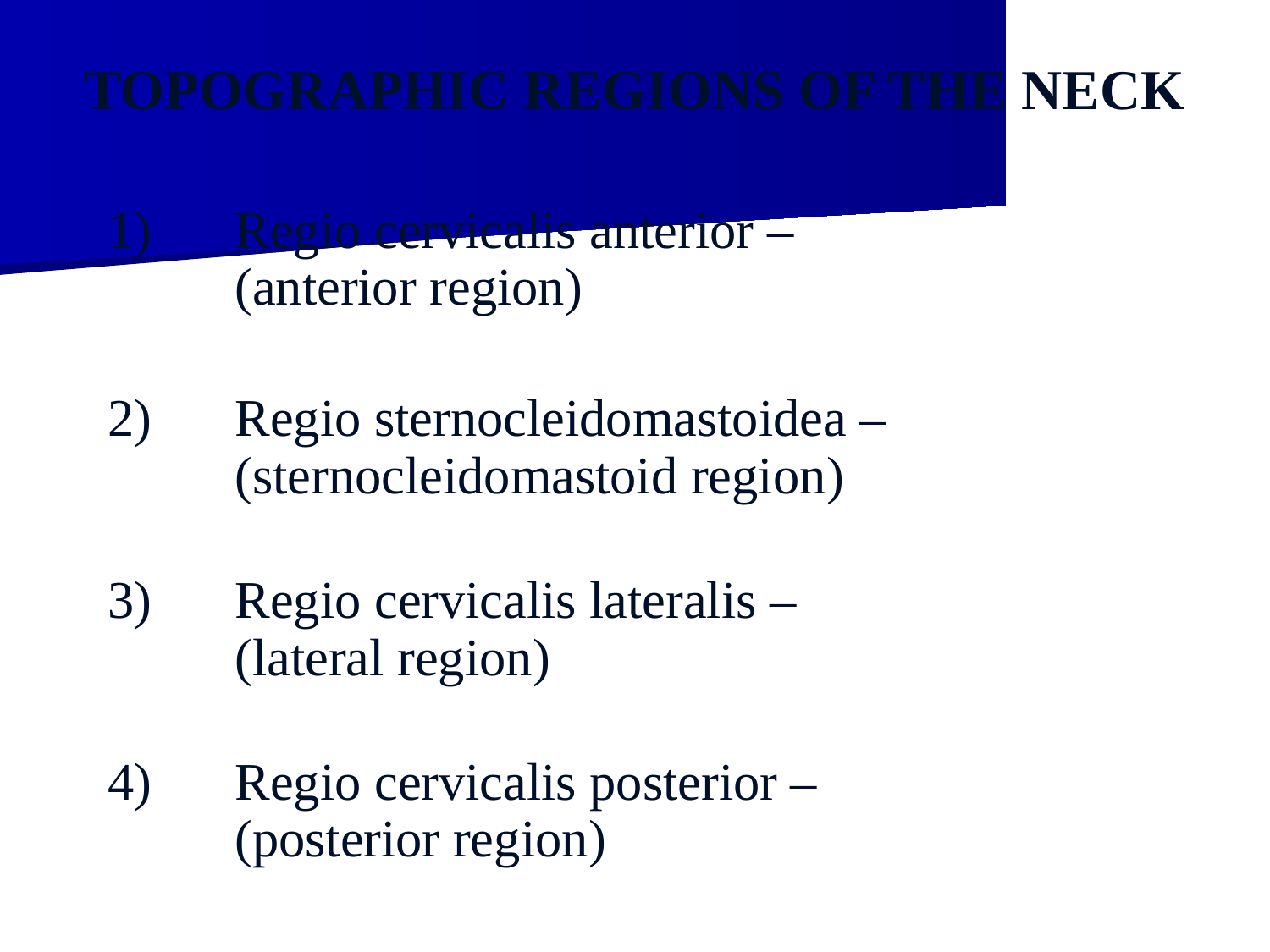

TOPOGRAPHIC REGIONS OF THE NECK
1)	Regio cervicalis anterior –
	(anterior region)
2)	Regio sternocleidomastoidea –
	(sternocleidomastoid region)
3)	Regio cervicalis lateralis –
	(lateral region)
4)	Regio cervicalis posterior –
	(posterior region)